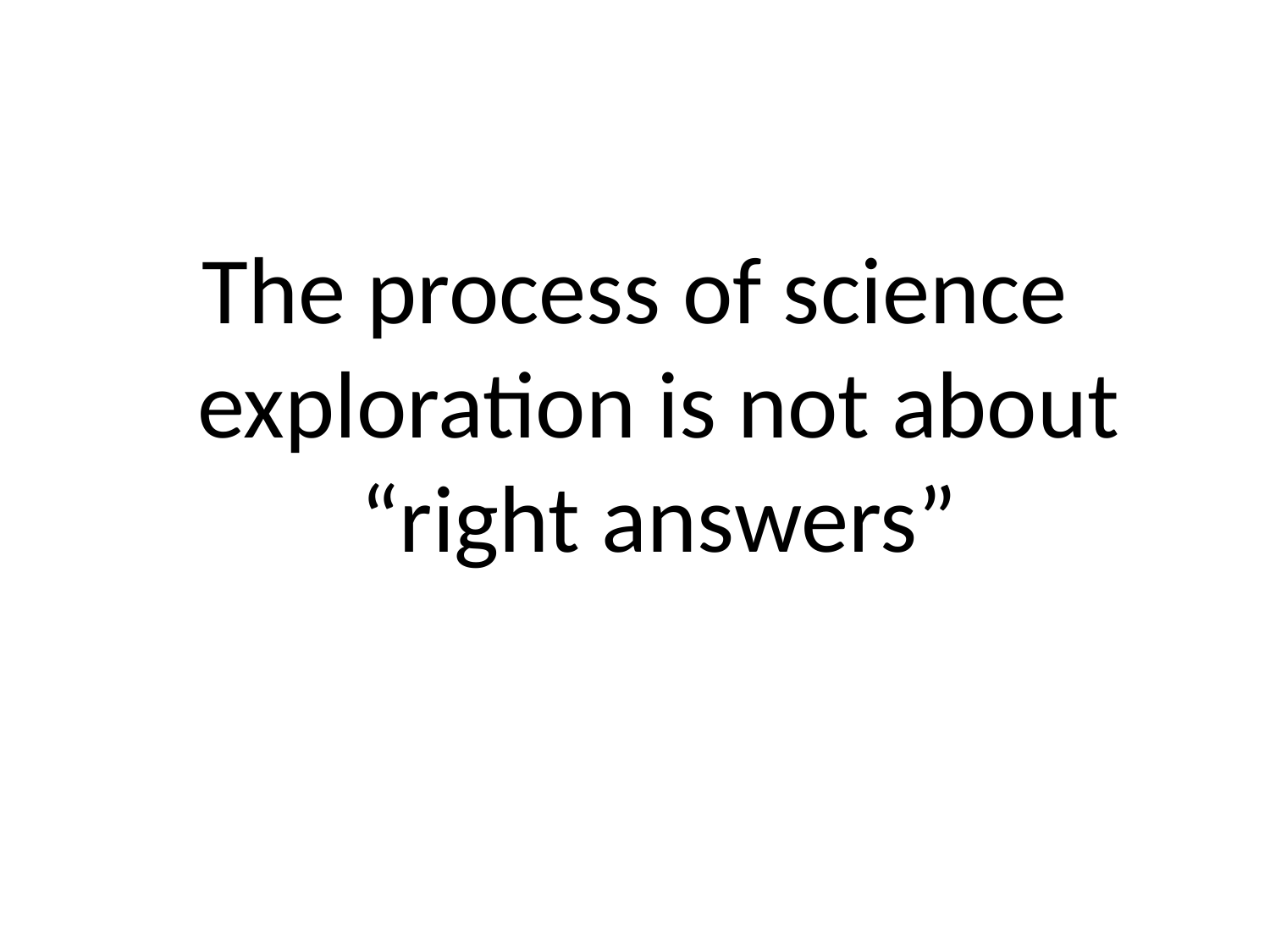

#
The process of science exploration is not about “right answers”